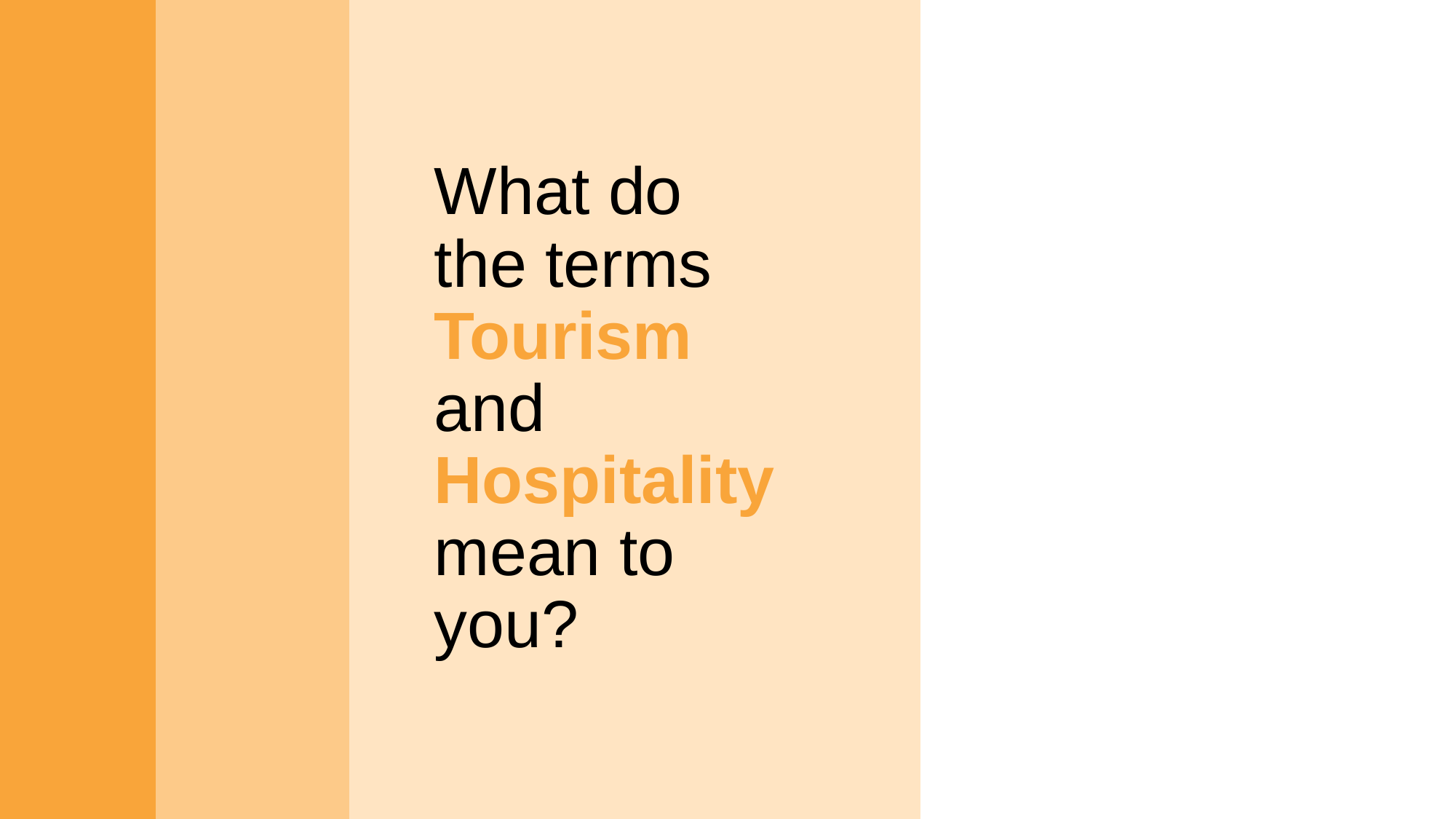

# What do the terms Health and Social Care mean to you?
What do the terms Tourism and Hospitality
mean to you?